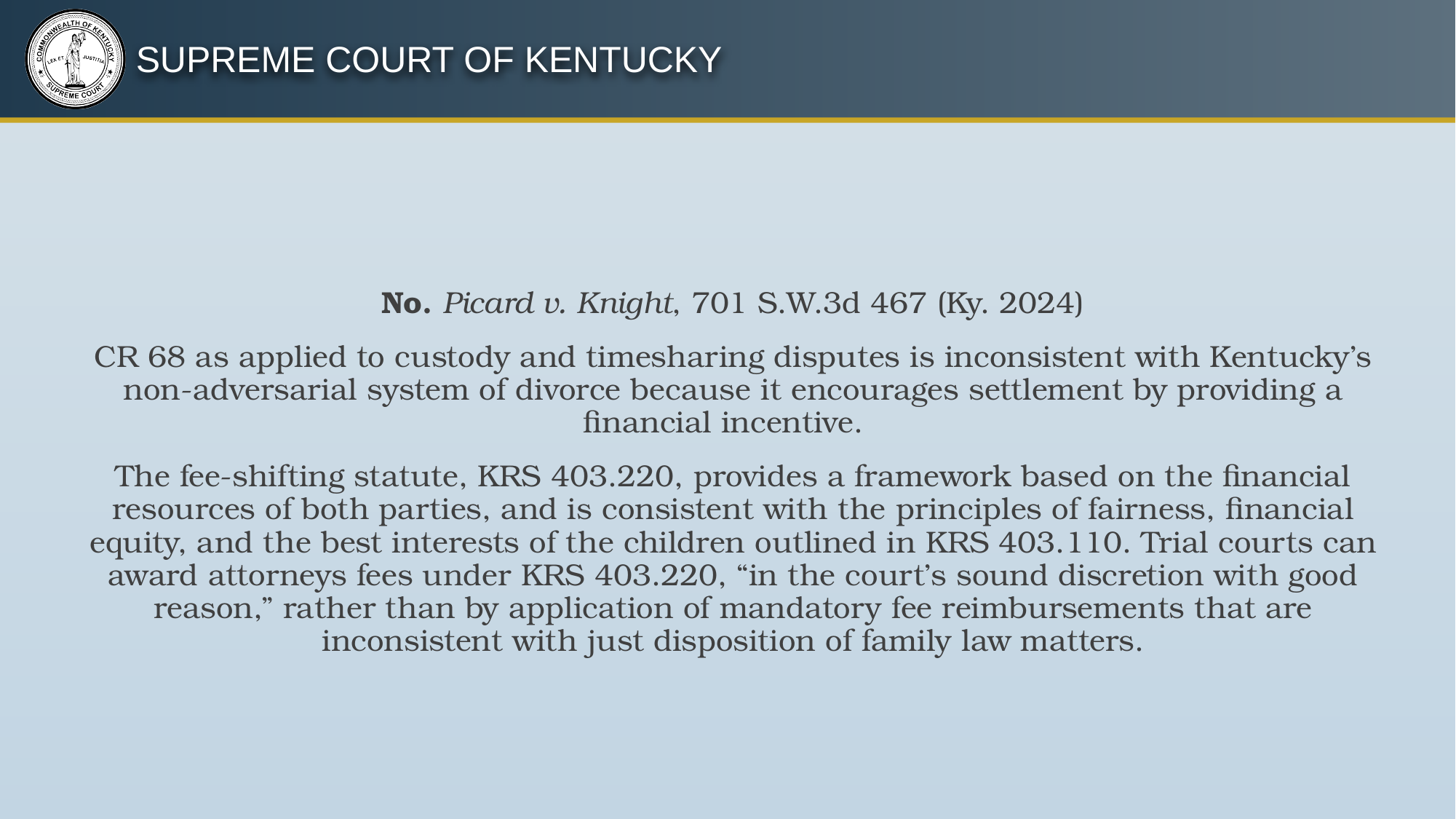

No. Picard v. Knight, 701 S.W.3d 467 (Ky. 2024)
CR 68 as applied to custody and timesharing disputes is inconsistent with Kentucky’s non-adversarial system of divorce because it encourages settlement by providing a financial incentive.
The fee-shifting statute, KRS 403.220, provides a framework based on the financial resources of both parties, and is consistent with the principles of fairness, financial equity, and the best interests of the children outlined in KRS 403.110. Trial courts can award attorneys fees under KRS 403.220, “in the court’s sound discretion with good reason,” rather than by application of mandatory fee reimbursements that are inconsistent with just disposition of family law matters.